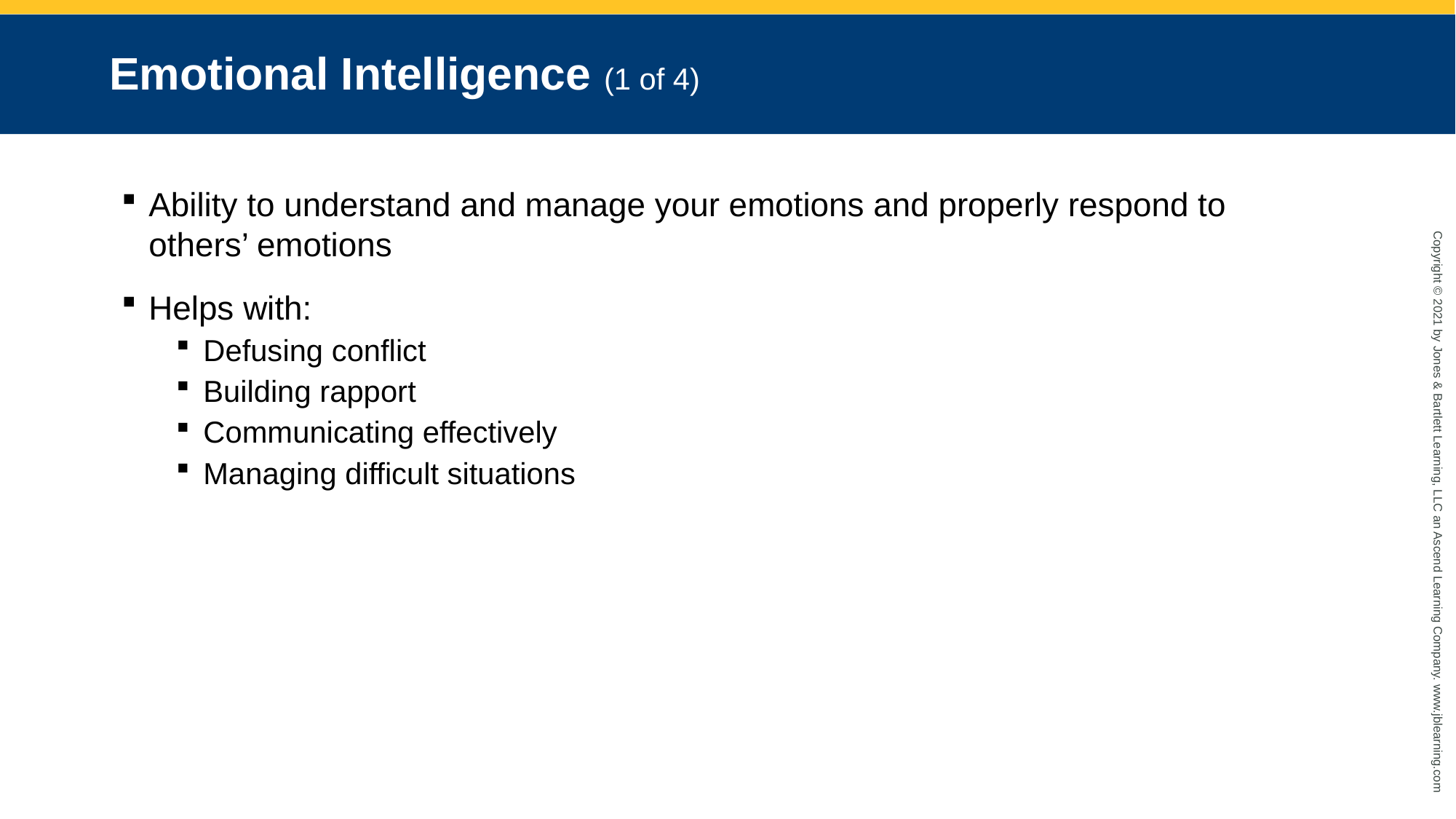

# Emotional Intelligence (1 of 4)
Ability to understand and manage your emotions and properly respond to others’ emotions
Helps with:
Defusing conflict
Building rapport
Communicating effectively
Managing difficult situations